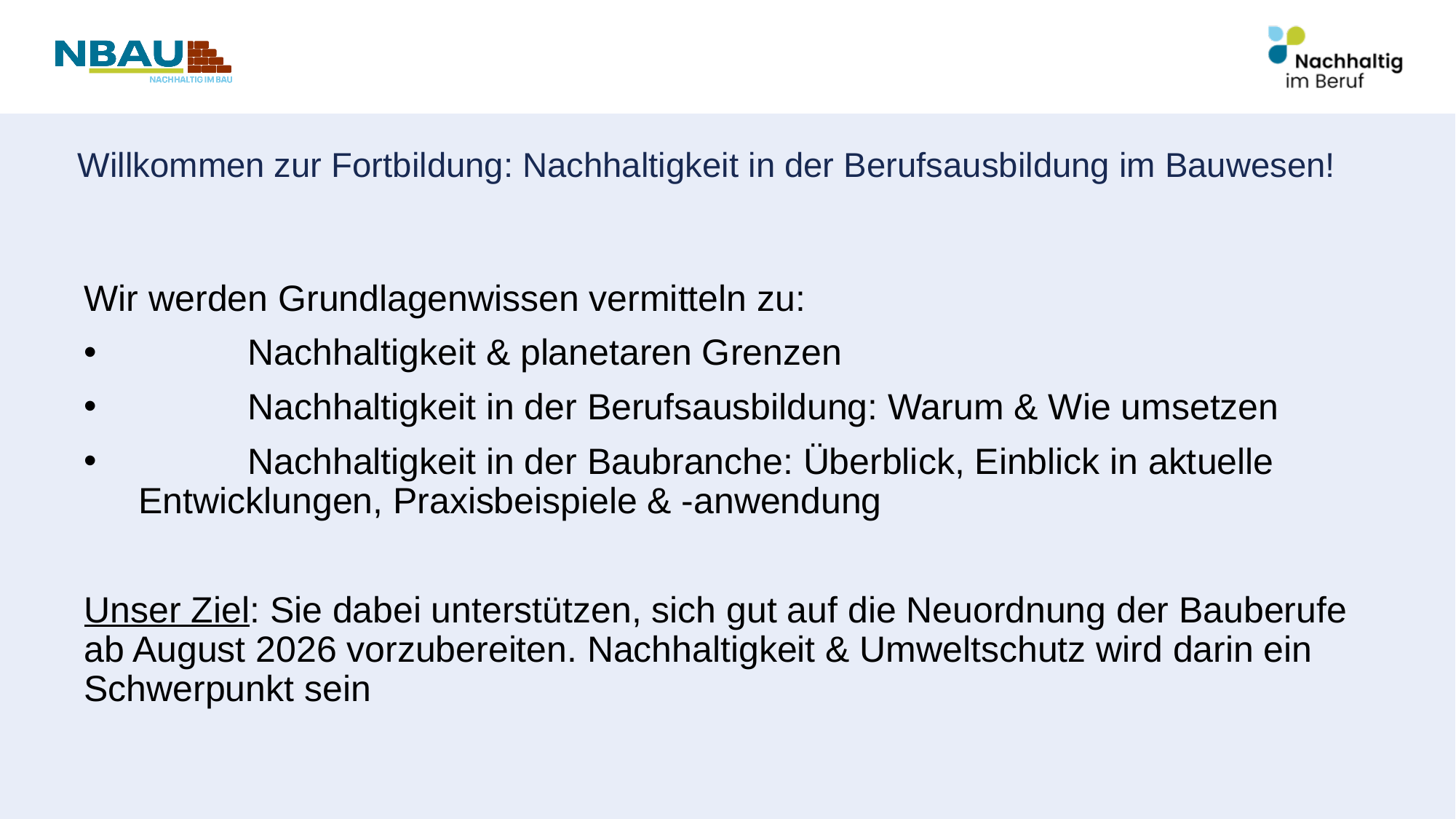

# Willkommen zur Fortbildung: Nachhaltigkeit in der Berufsausbildung im Bauwesen!
Wir werden Grundlagenwissen vermitteln zu:
	Nachhaltigkeit & planetaren Grenzen
	Nachhaltigkeit in der Berufsausbildung: Warum & Wie umsetzen
	Nachhaltigkeit in der Baubranche: Überblick, Einblick in aktuelle 	Entwicklungen, Praxisbeispiele & -anwendung

Unser Ziel: Sie dabei unterstützen, sich gut auf die Neuordnung der Bauberufe ab August 2026 vorzubereiten. Nachhaltigkeit & Umweltschutz wird darin ein Schwerpunkt sein